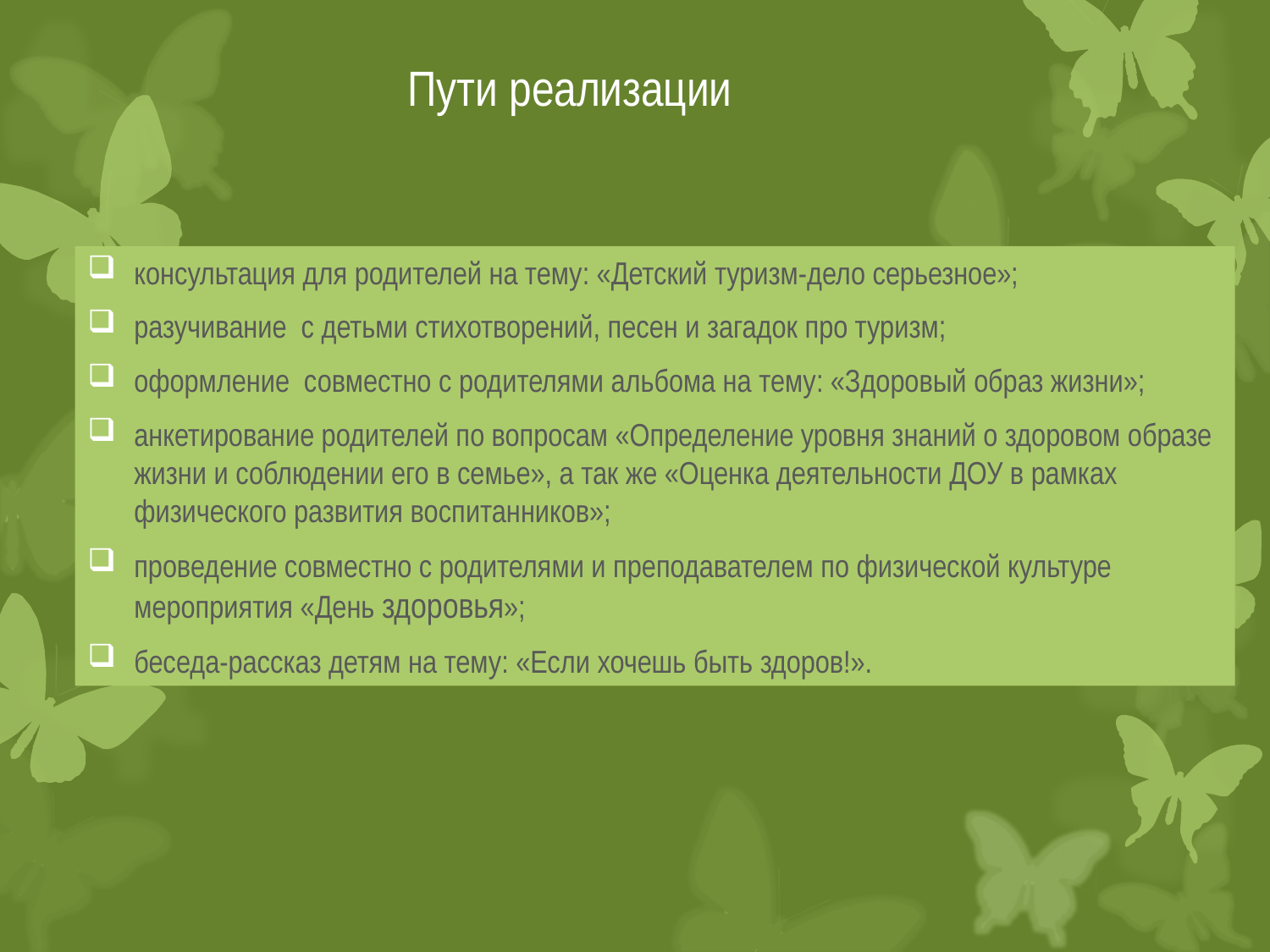

# Пути реализации
консультация для родителей на тему: «Детский туризм-дело серьезное»;
разучивание  с детьми стихотворений, песен и загадок про туризм;
оформление  совместно с родителями альбома на тему: «Здоровый образ жизни»;
анкетирование родителей по вопросам «Определение уровня знаний о здоровом образе жизни и соблюдении его в семье», а так же «Оценка деятельности ДОУ в рамках физического развития воспитанников»;
проведение совместно с родителями и преподавателем по физической культуре мероприятия «День здоровья»;
беседа-рассказ детям на тему: «Если хочешь быть здоров!».